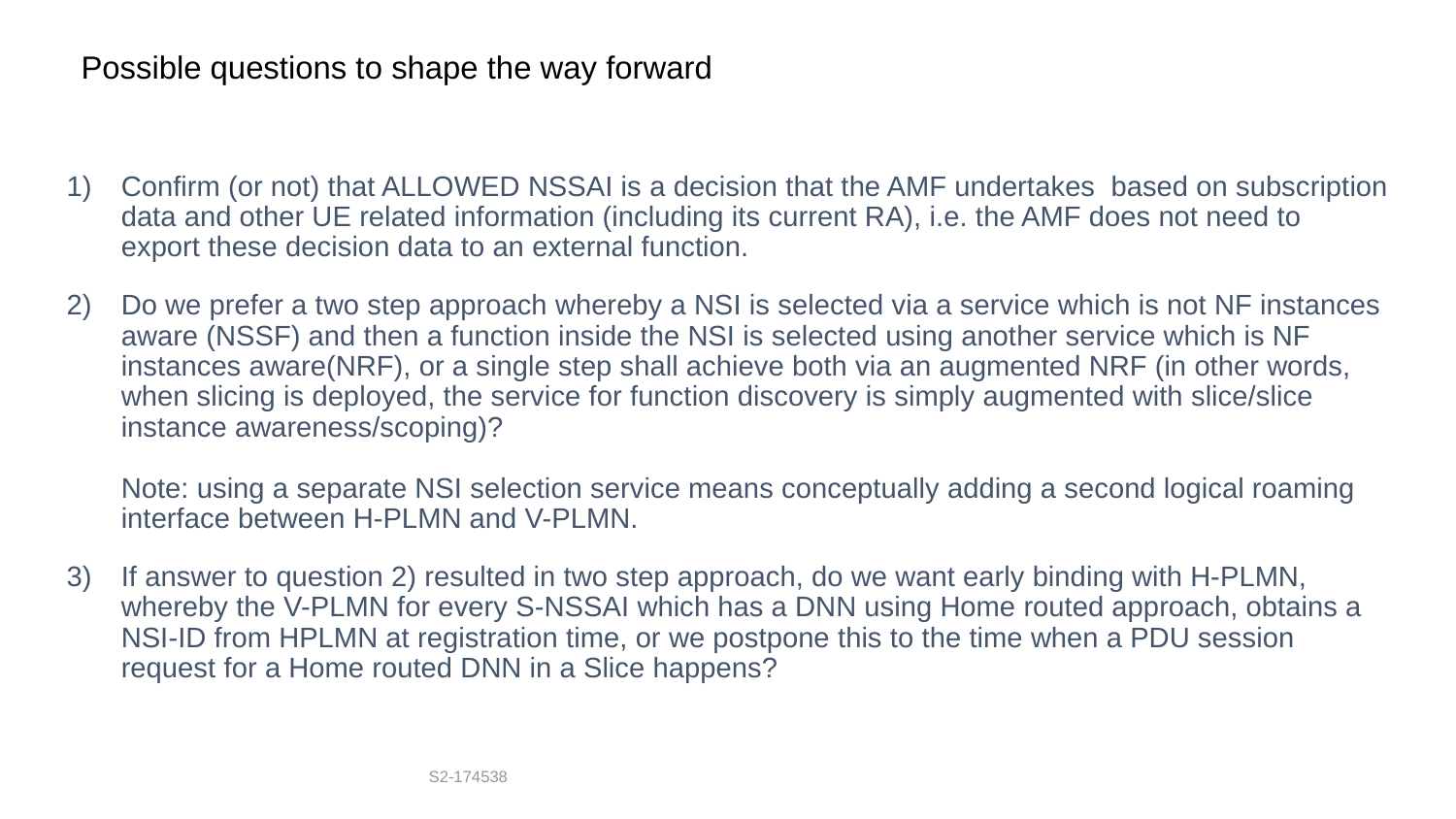

# Possible questions to shape the way forward
Confirm (or not) that ALLOWED NSSAI is a decision that the AMF undertakes  based on subscription data and other UE related information (including its current RA), i.e. the AMF does not need to export these decision data to an external function.
Do we prefer a two step approach whereby a NSI is selected via a service which is not NF instances aware (NSSF) and then a function inside the NSI is selected using another service which is NF instances aware(NRF), or a single step shall achieve both via an augmented NRF (in other words, when slicing is deployed, the service for function discovery is simply augmented with slice/slice instance awareness/scoping)?
Note: using a separate NSI selection service means conceptually adding a second logical roaming interface between H-PLMN and V-PLMN.
If answer to question 2) resulted in two step approach, do we want early binding with H-PLMN, whereby the V-PLMN for every S-NSSAI which has a DNN using Home routed approach, obtains a NSI-ID from HPLMN at registration time, or we postpone this to the time when a PDU session request for a Home routed DNN in a Slice happens?

S2-174538